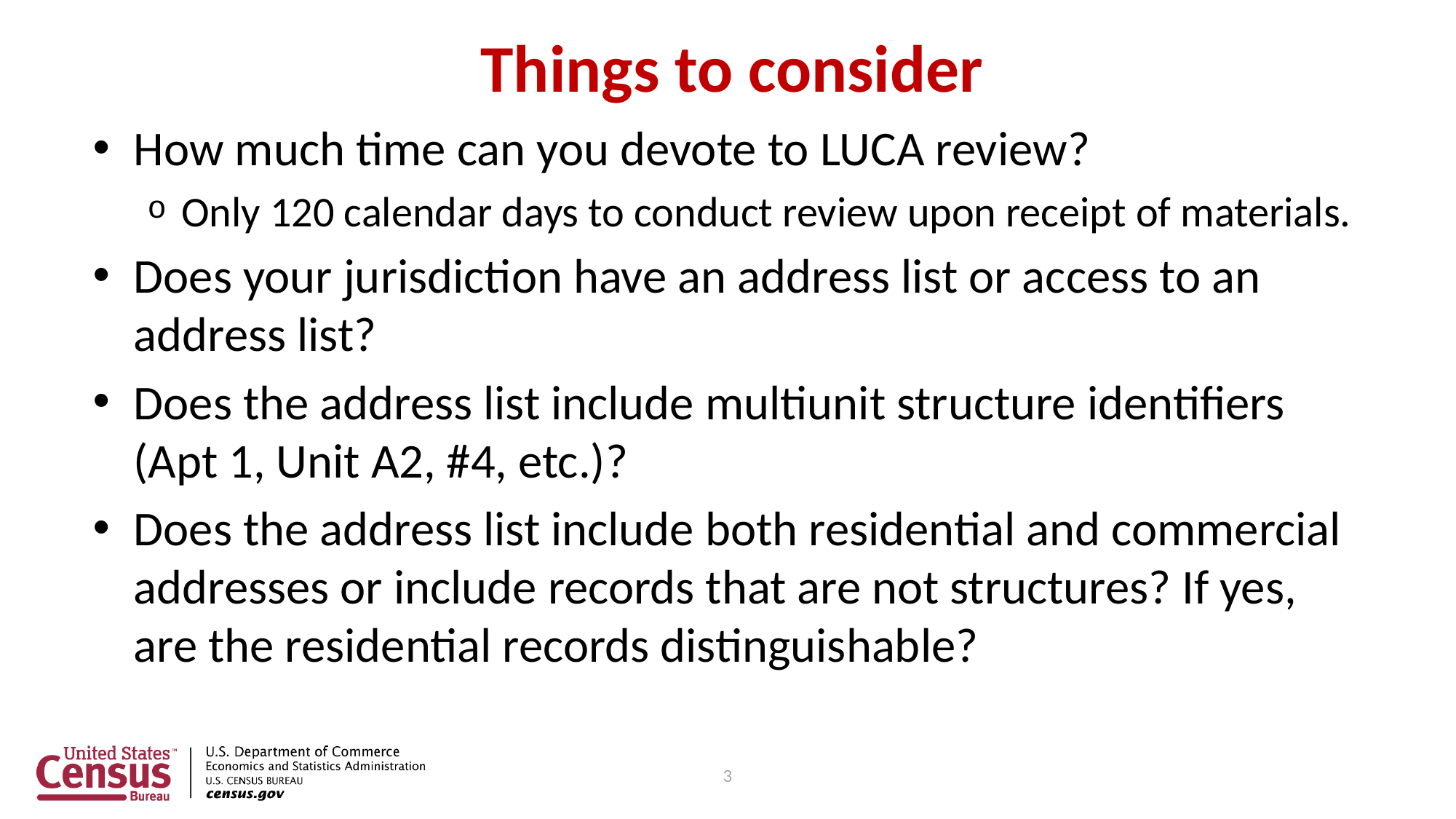

# Things to consider
How much time can you devote to LUCA review?
Only 120 calendar days to conduct review upon receipt of materials.
Does your jurisdiction have an address list or access to an address list?
Does the address list include multiunit structure identifiers (Apt 1, Unit A2, #4, etc.)?
Does the address list include both residential and commercial addresses or include records that are not structures? If yes, are the residential records distinguishable?
3